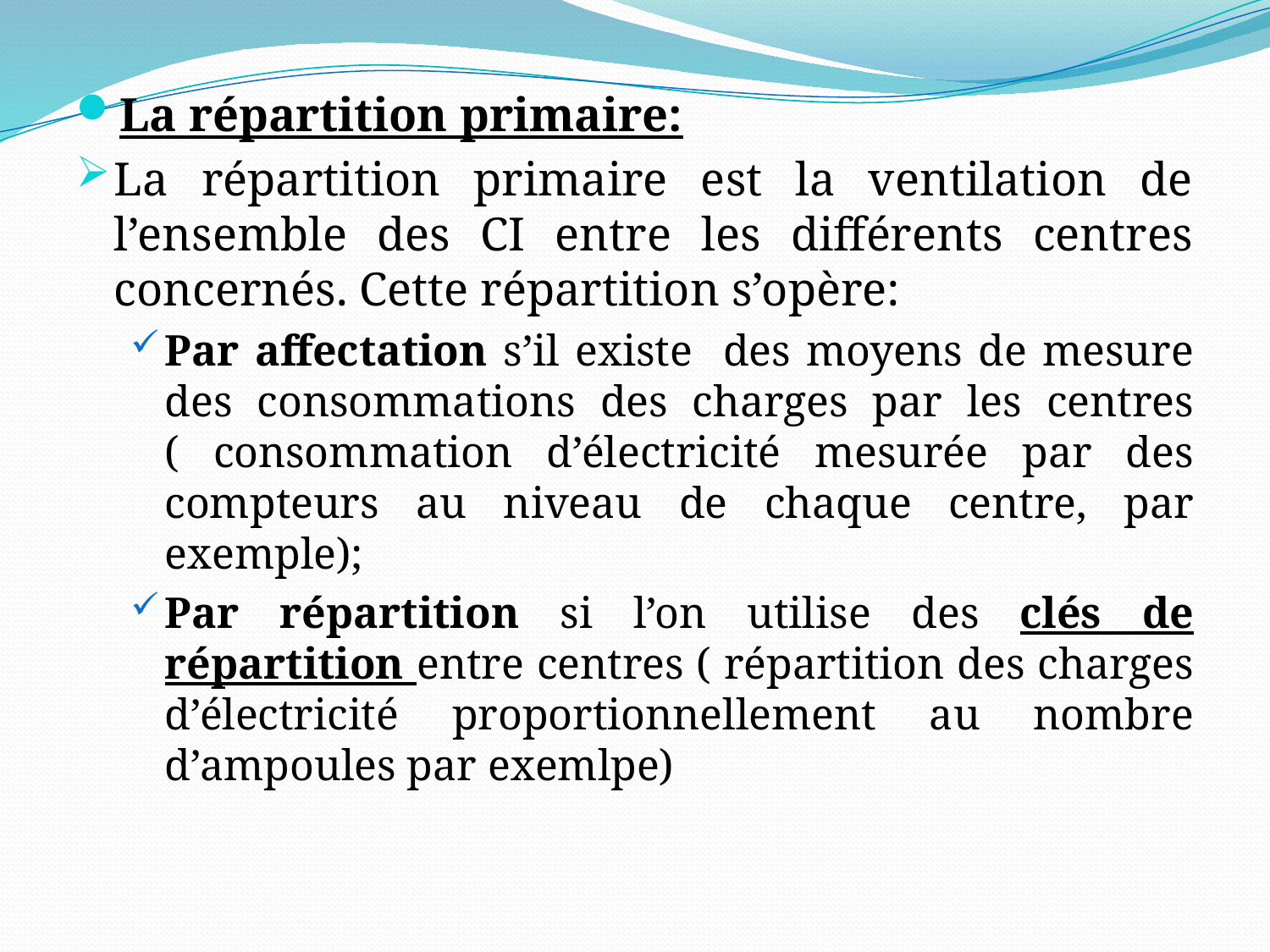

La répartition primaire:
La répartition primaire est la ventilation de l’ensemble des CI entre les différents centres concernés. Cette répartition s’opère:
Par affectation s’il existe  des moyens de mesure des consommations des charges par les centres ( consommation d’électricité mesurée par des compteurs au niveau de chaque centre, par exemple);
Par répartition si l’on utilise des clés de répartition entre centres ( répartition des charges d’électricité proportionnellement au nombre d’ampoules par exemlpe)